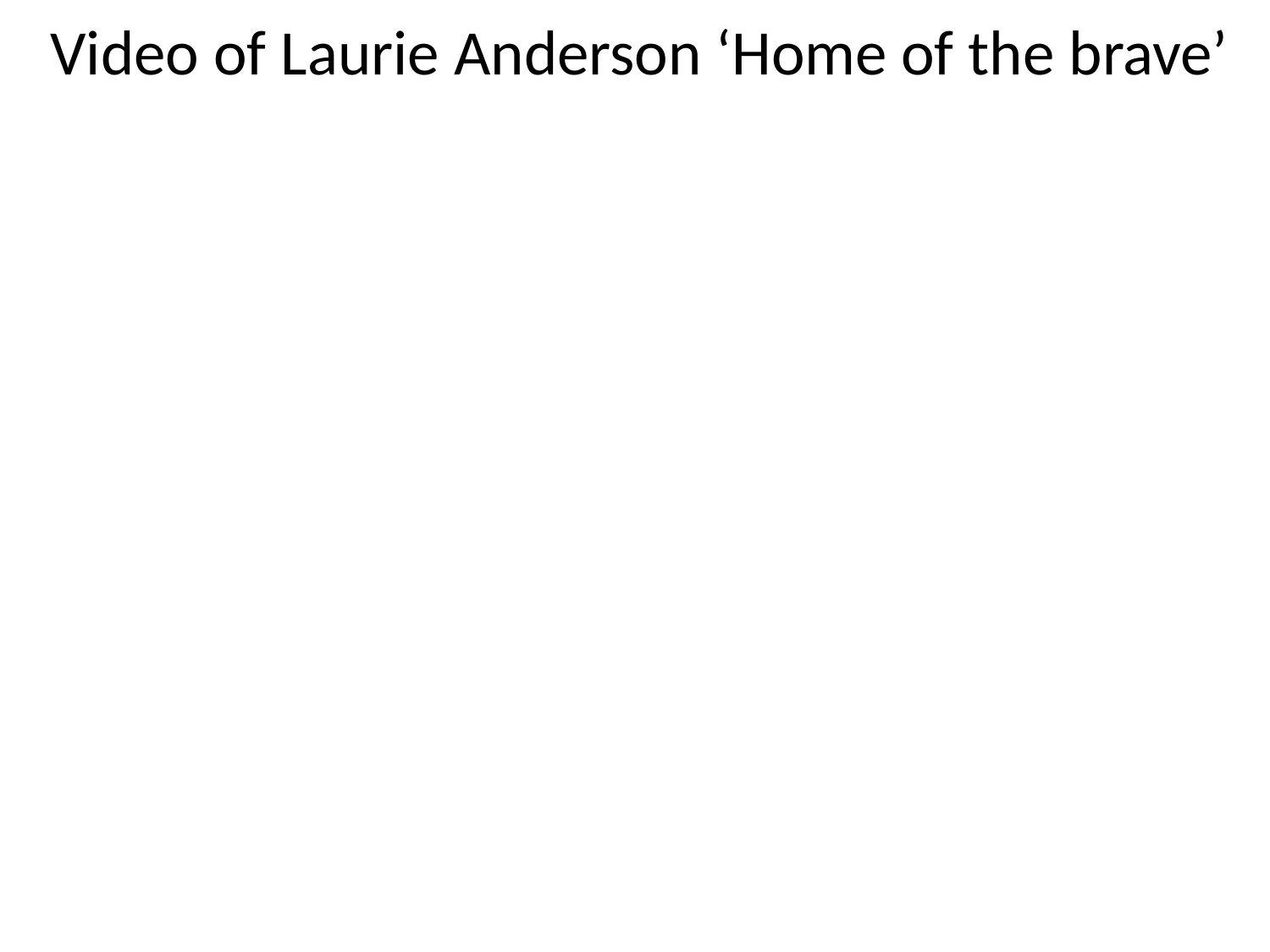

Video of Laurie Anderson ‘Home of the brave’